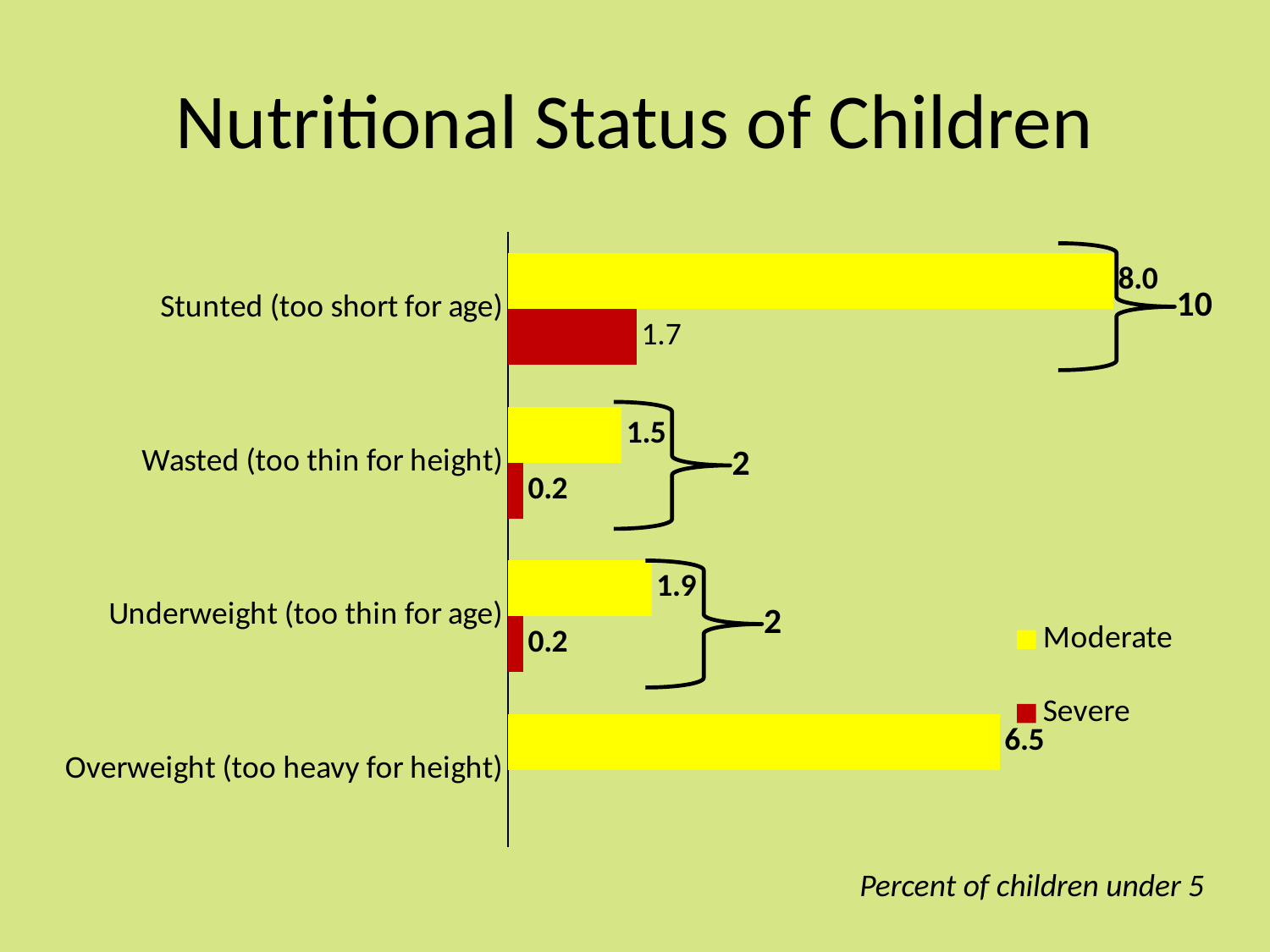

# Nutritional Status of Children

### Chart

| Category | Severe | Moderate |
|---|---|---|
| Overweight (too heavy for height) | None | 6.5 |
| Underweight (too thin for age) | 0.2 | 1.9 |
| Wasted (too thin for height) | 0.2 | 1.5 |
| Stunted (too short for age) | 1.7000000000000002 | 8.0 |
10

2

2
Percent of children under 5